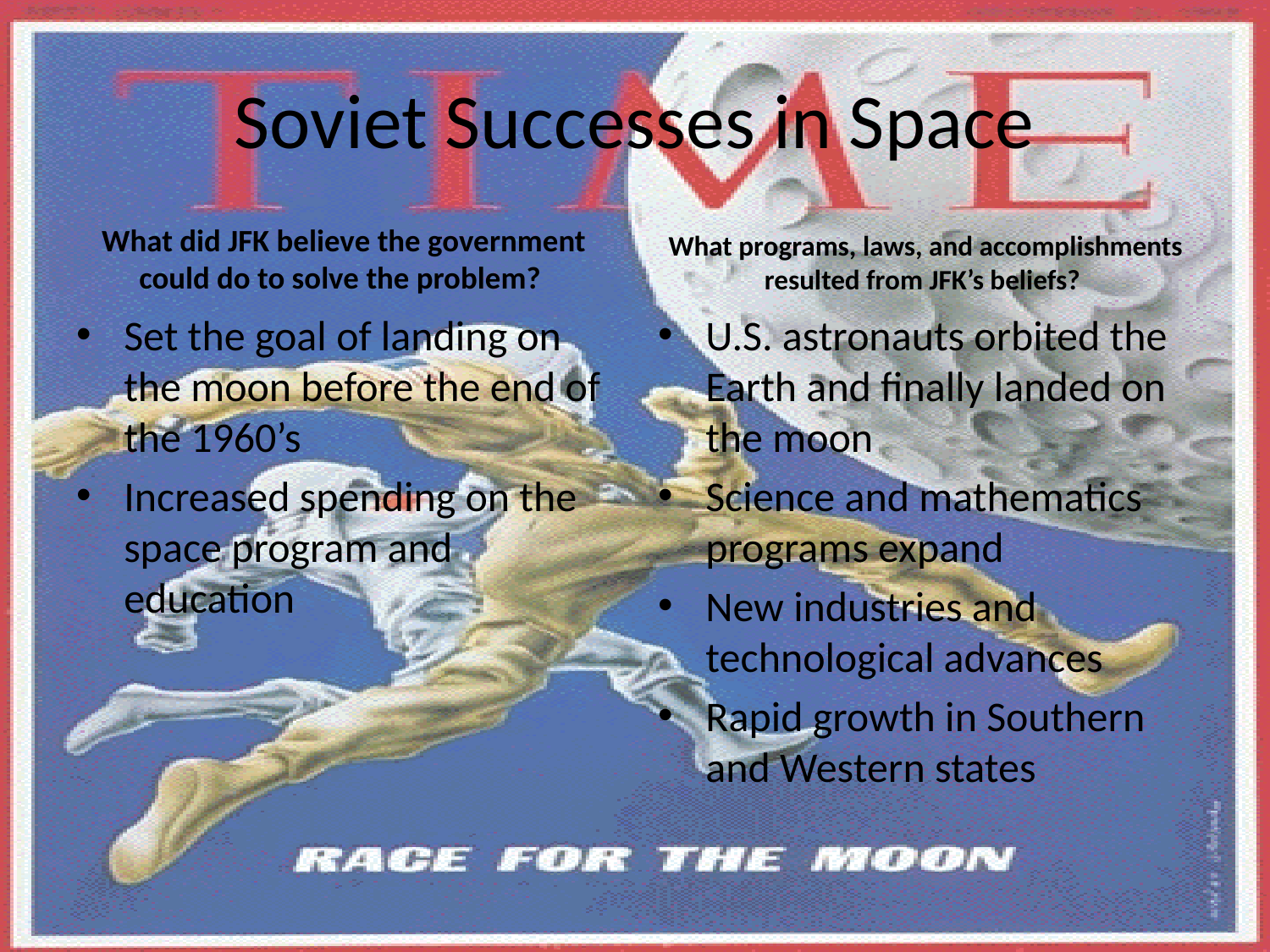

# Soviet Successes in Space
What did JFK believe the government could do to solve the problem?
What programs, laws, and accomplishments resulted from JFK’s beliefs?
Set the goal of landing on the moon before the end of the 1960’s
Increased spending on the space program and education
U.S. astronauts orbited the Earth and finally landed on the moon
Science and mathematics programs expand
New industries and technological advances
Rapid growth in Southern and Western states